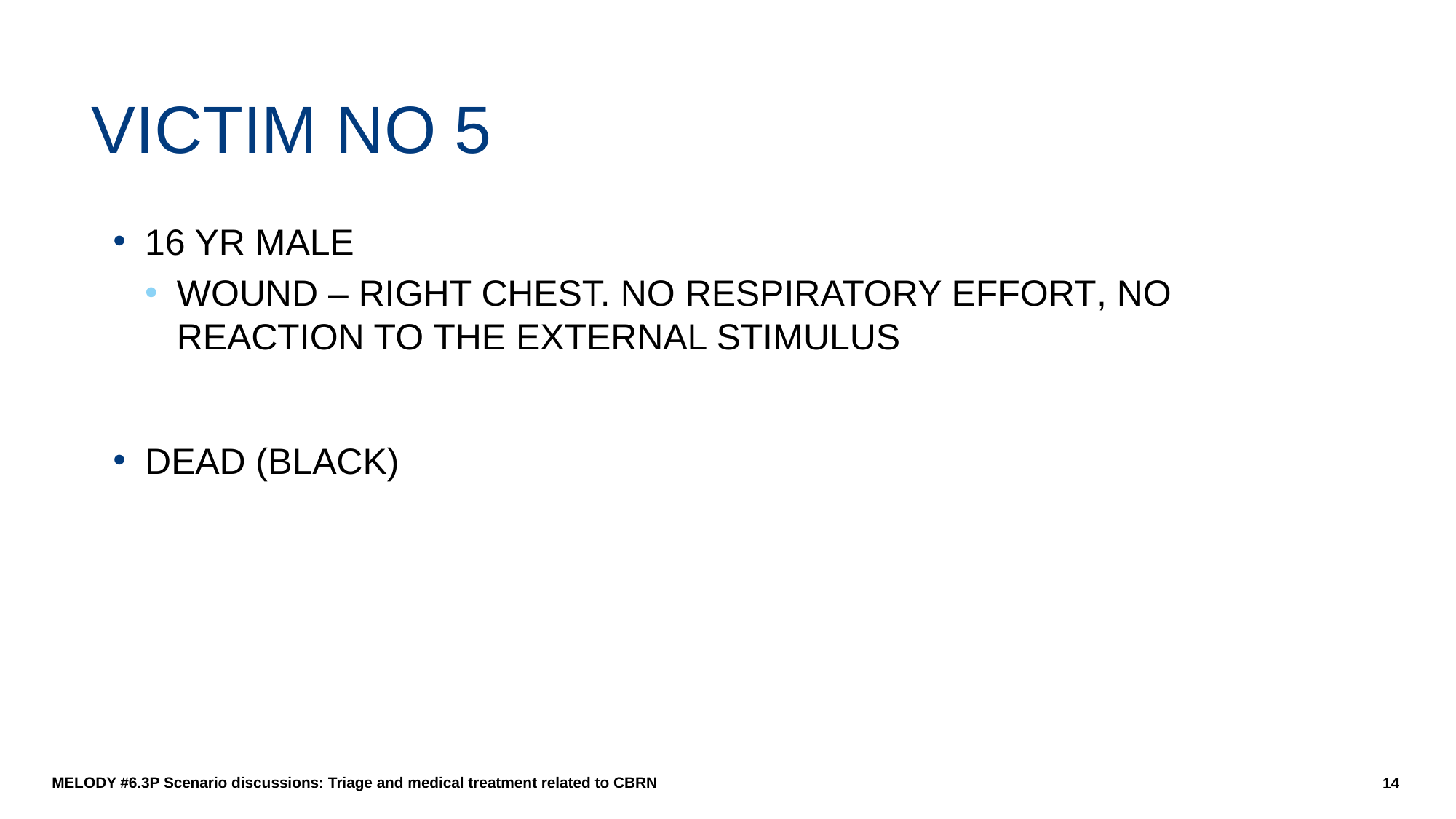

# VICTIM NO 5
16 YR MALE
WOUND – RIGHT CHEST. NO RESPIRATORY EFFORT, NO REACTION TO THE EXTERNAL STIMULUS

DEAD (BLACK)

MELODY #6.3P Scenario discussions: Triage and medical treatment related to CBRN
14